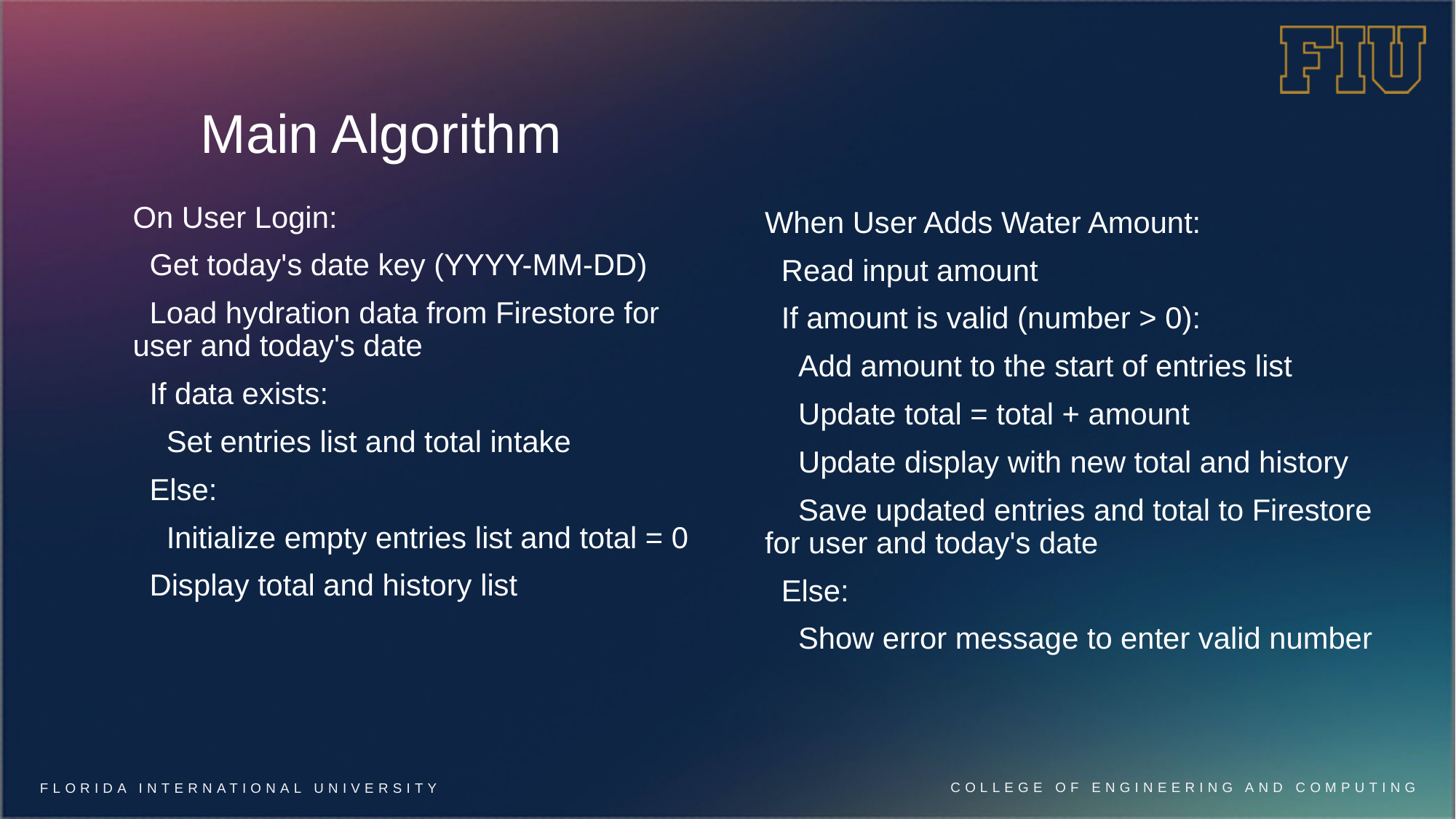

# Main Algorithm
On User Login:
  Get today's date key (YYYY-MM-DD)
  Load hydration data from Firestore for user and today's date
  If data exists:
    Set entries list and total intake
  Else:
    Initialize empty entries list and total = 0
  Display total and history list

When User Adds Water Amount:
  Read input amount
  If amount is valid (number > 0):
    Add amount to the start of entries list
    Update total = total + amount
    Update display with new total and history
    Save updated entries and total to Firestore for user and today's date
  Else:
    Show error message to enter valid number